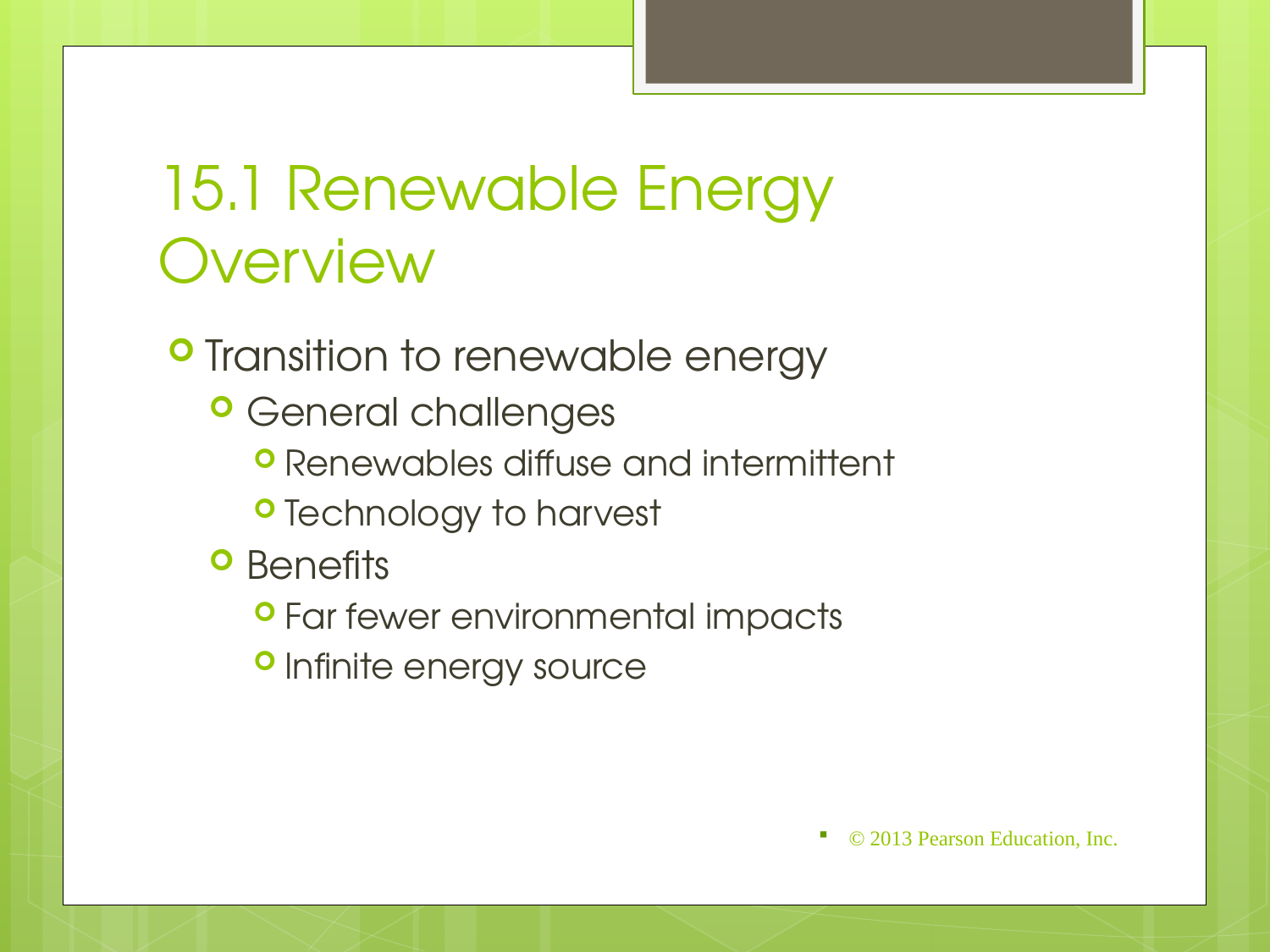

# 15.1 Renewable Energy Overview
Transition to renewable energy
General challenges
Renewables diffuse and intermittent
Technology to harvest
Benefits
Far fewer environmental impacts
Infinite energy source

© 2013 Pearson Education, Inc.